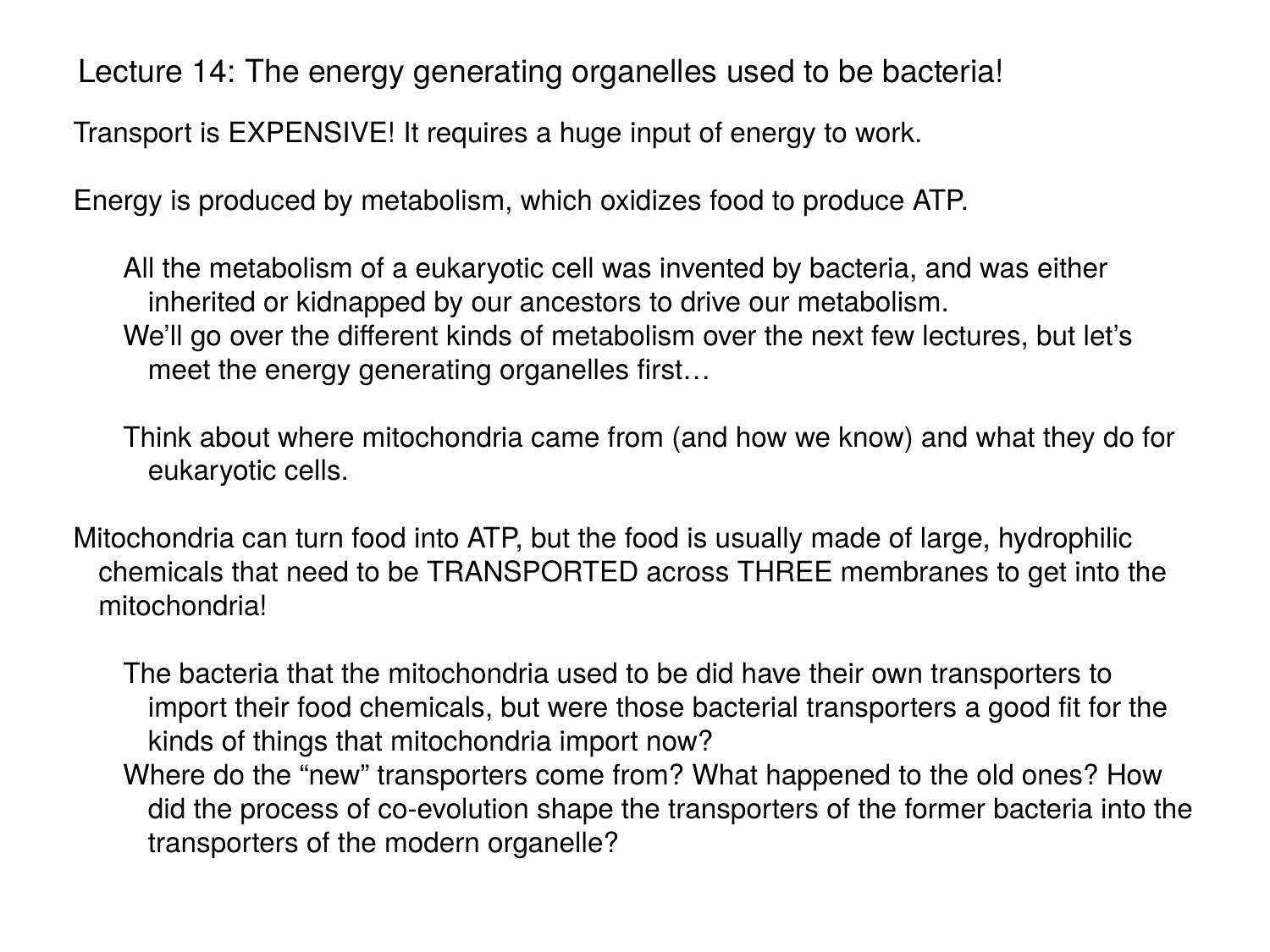

Lecture 14: The energy generating organelles used to be bacteria!
Transport is EXPENSIVE! It requires a huge input of energy to work.

Energy is produced by metabolism, which oxidizes food to produce ATP.

All the metabolism of a eukaryotic cell was invented by bacteria, and was either inherited or kidnapped by our ancestors to drive our metabolism.
We’ll go over the different kinds of metabolism over the next few lectures, but let’s meet the energy generating organelles first…

Think about where mitochondria came from (and how we know) and what they do for eukaryotic cells.

Mitochondria can turn food into ATP, but the food is usually made of large, hydrophilic chemicals that need to be TRANSPORTED across THREE membranes to get into the mitochondria!

The bacteria that the mitochondria used to be did have their own transporters to import their food chemicals, but were those bacterial transporters a good fit for the kinds of things that mitochondria import now?
Where do the “new” transporters come from? What happened to the old ones? How did the process of co-evolution shape the transporters of the former bacteria into the transporters of the modern organelle?